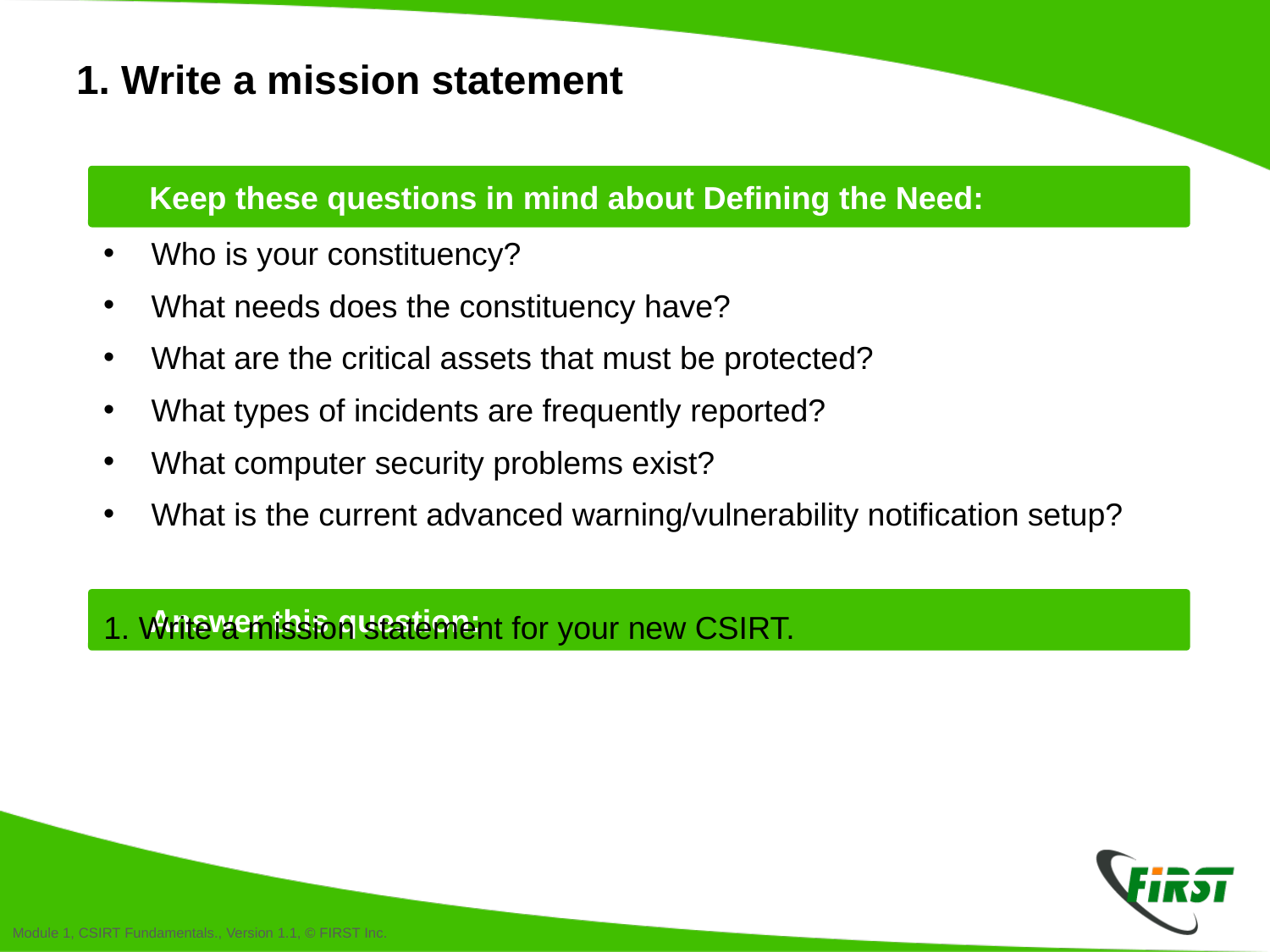

# 1. Write a mission statement
Keep these questions in mind about Defining the Need:

Who is your constituency?
What needs does the constituency have?
What are the critical assets that must be protected?
What types of incidents are frequently reported?
What computer security problems exist?
What is the current advanced warning/vulnerability notification setup?

1. Write a mission statement for your new CSIRT.
Answer this question: